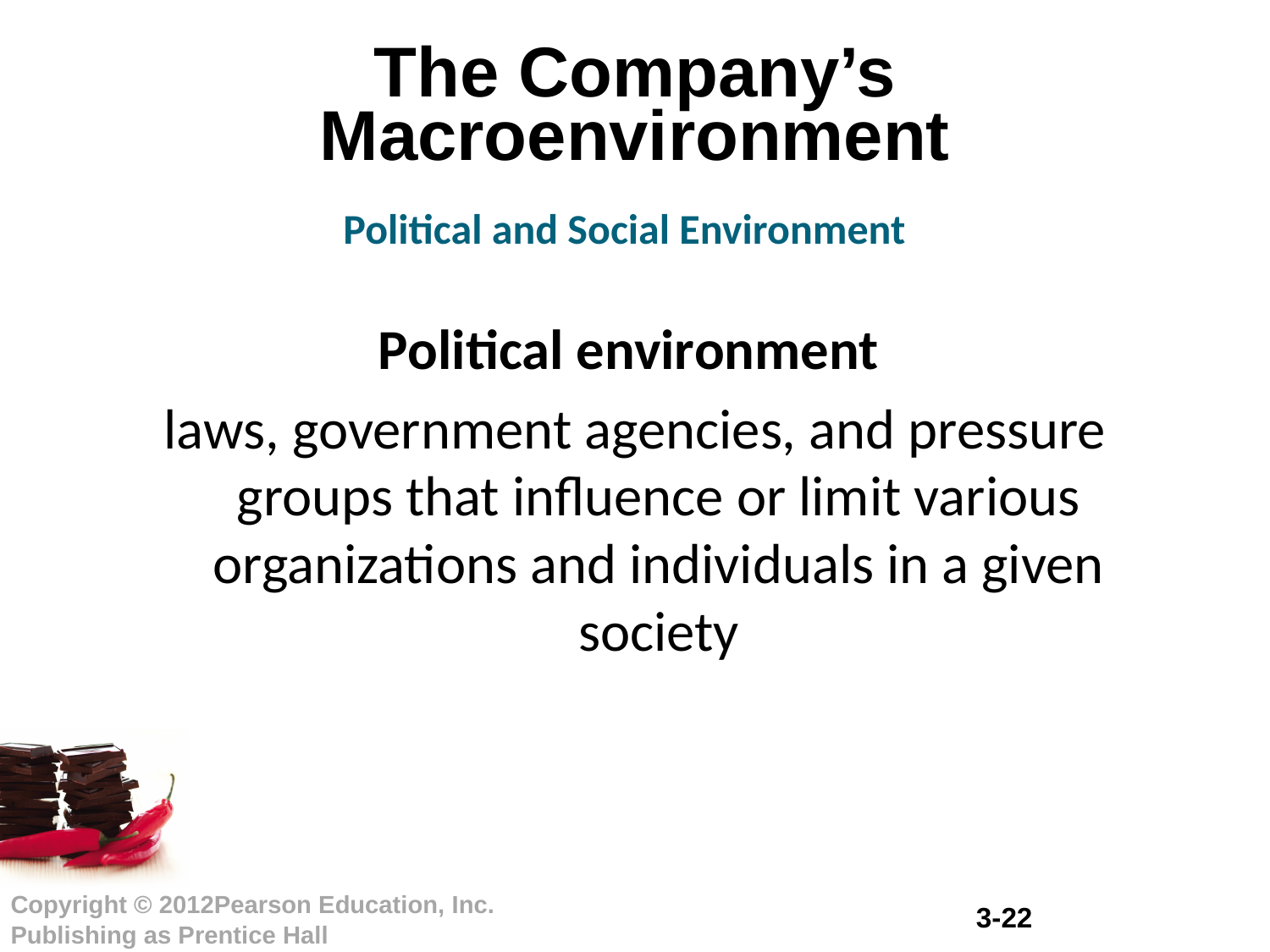

# The Company’s Macroenvironment
Political and Social Environment

Political environment
laws, government agencies, and pressure groups that influence or limit various organizations and individuals in a given society